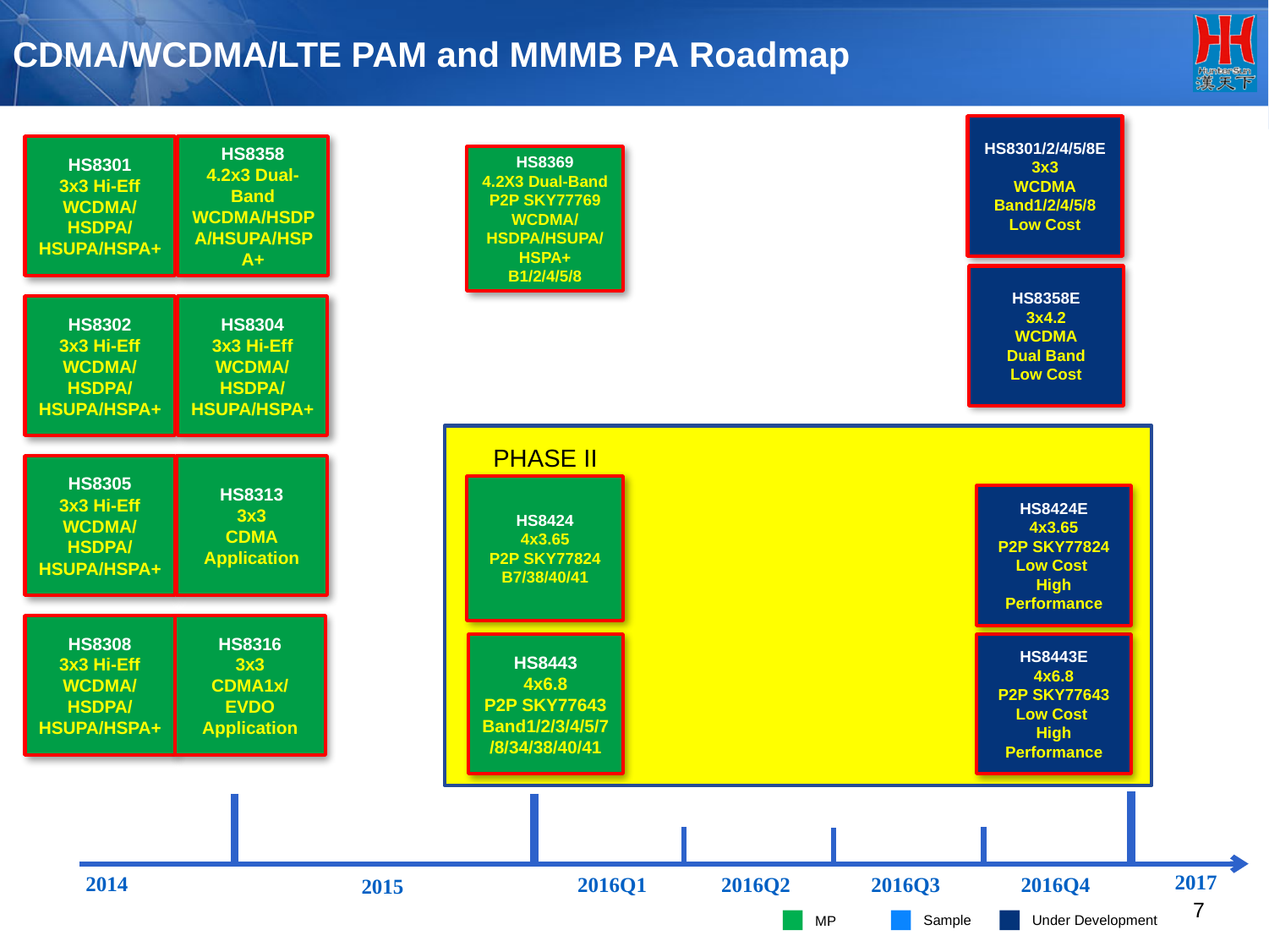

CDMA/WCDMA/LTE PAM and MMMB PA Roadmap
HS8301/2/4/5/8E
3x3
WCDMA
Band1/2/4/5/8
Low Cost
HS8301
3x3 Hi-Eff
WCDMA/HSDPA/HSUPA/HSPA+
HS8358
4.2x3 Dual-Band WCDMA/HSDPA/HSUPA/HSPA+
HS8369
4.2X3 Dual-Band
P2P SKY77769
WCDMA/HSDPA/HSUPA/HSPA+
B1/2/4/5/8
HS8358E
3x4.2
WCDMA
Dual Band
Low Cost
HS8302
3x3 Hi-Eff
WCDMA/HSDPA/HSUPA/HSPA+
HS8304
3x3 Hi-Eff
WCDMA/HSDPA/HSUPA/HSPA+
PHASE II

HS8305
3x3 Hi-Eff
WCDMA/HSDPA/HSUPA/HSPA+
HS8313
3x3
CDMA Application
HS8424
4x3.65
P2P SKY77824
B7/38/40/41
HS8424E
4x3.65
P2P SKY77824
Low Cost
High Performance
HS8308
3x3 Hi-Eff
WCDMA/HSDPA/HSUPA/HSPA+
HS8316
3x3
CDMA1x/EVDO Application
HS8443
4x6.8
P2P SKY77643
Band1/2/3/4/5/7/8/34/38/40/41
HS8443E
4x6.8
P2P SKY77643
Low Cost
High Performance
2017
2014
2016Q1
2016Q2
2016Q3
2016Q4
2015
7
Under Development
Sample
MP